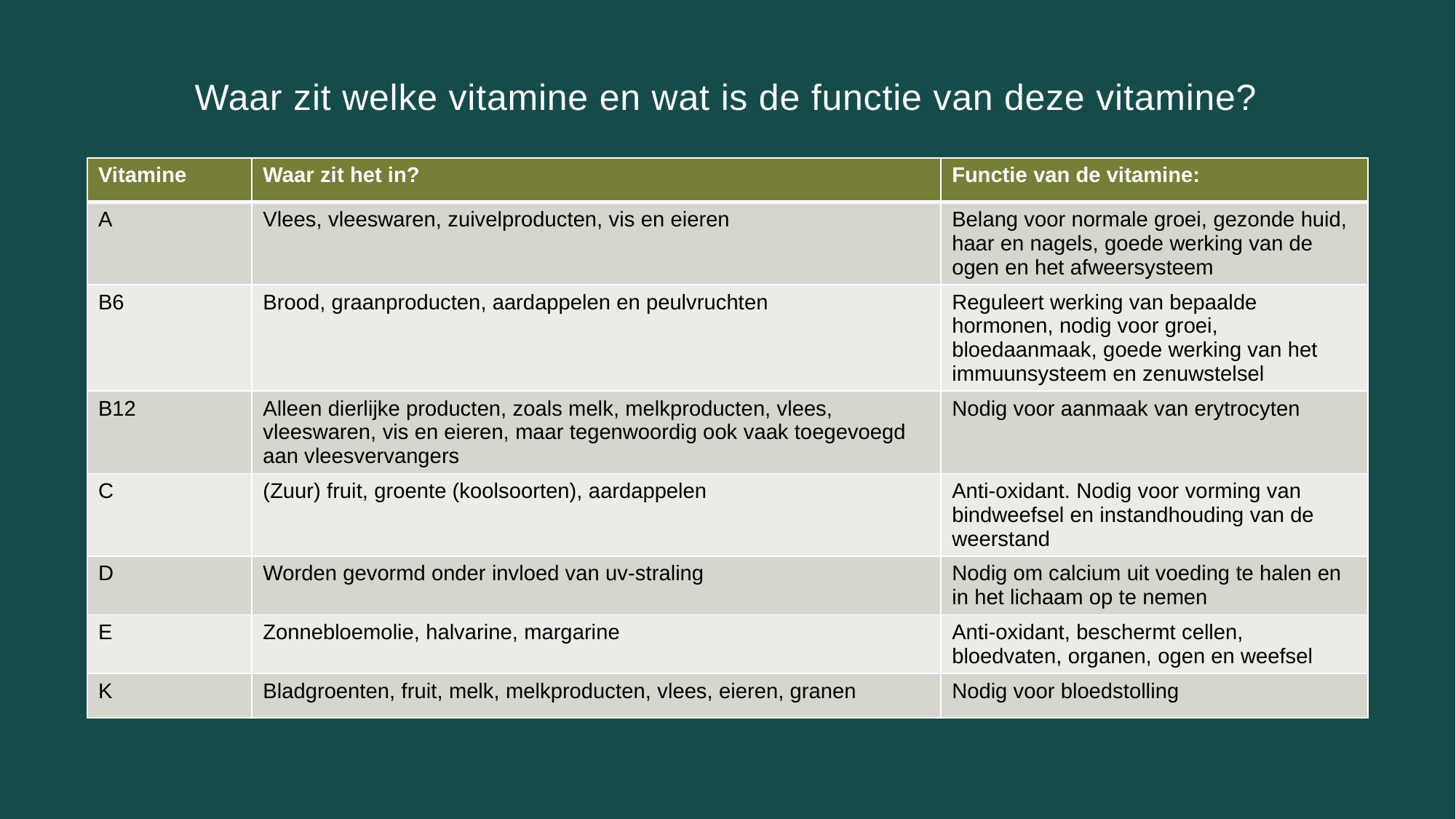

# Waar zit welke vitamine en wat is de functie van deze vitamine?
| Vitamine | Waar zit het in? | Functie van de vitamine: |
| --- | --- | --- |
| A | Vlees, vleeswaren, zuivelproducten, vis en eieren | Belang voor normale groei, gezonde huid, haar en nagels, goede werking van de ogen en het afweersysteem |
| B6 | Brood, graanproducten, aardappelen en peulvruchten | Reguleert werking van bepaalde hormonen, nodig voor groei, bloedaanmaak, goede werking van het immuunsysteem en zenuwstelsel |
| B12 | Alleen dierlijke producten, zoals melk, melkproducten, vlees, vleeswaren, vis en eieren, maar tegenwoordig ook vaak toegevoegd aan vleesvervangers | Nodig voor aanmaak van erytrocyten |
| C | (Zuur) fruit, groente (koolsoorten), aardappelen | Anti-oxidant. Nodig voor vorming van bindweefsel en instandhouding van de weerstand |
| D | Worden gevormd onder invloed van uv-straling | Nodig om calcium uit voeding te halen en in het lichaam op te nemen |
| E | Zonnebloemolie, halvarine, margarine | Anti-oxidant, beschermt cellen, bloedvaten, organen, ogen en weefsel |
| K | Bladgroenten, fruit, melk, melkproducten, vlees, eieren, granen | Nodig voor bloedstolling |